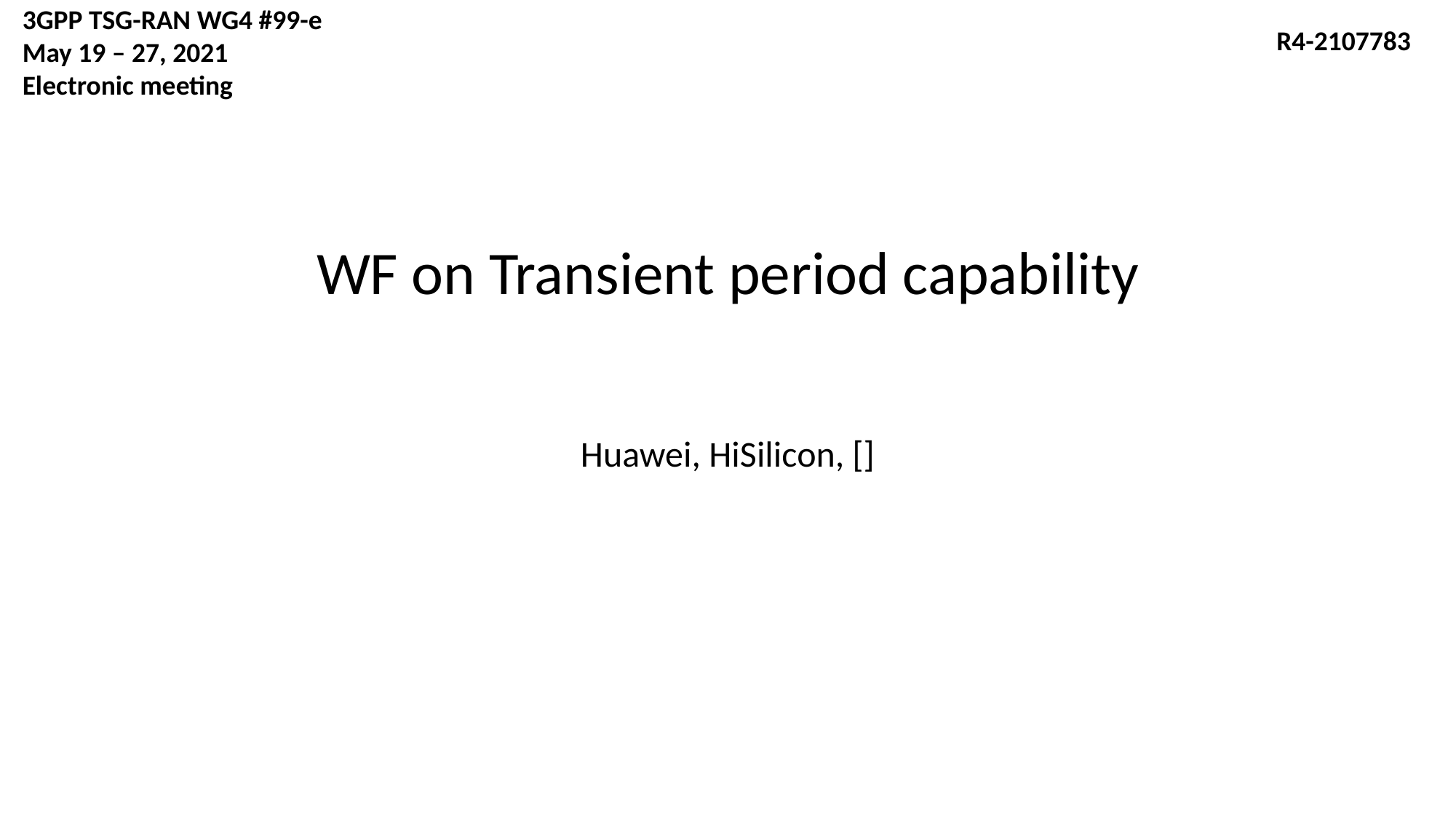

3GPP TSG-RAN WG4 #99-e
May 19 – 27, 2021
Electronic meeting
R4-2107783
# WF on Transient period capability
Huawei, HiSilicon, []